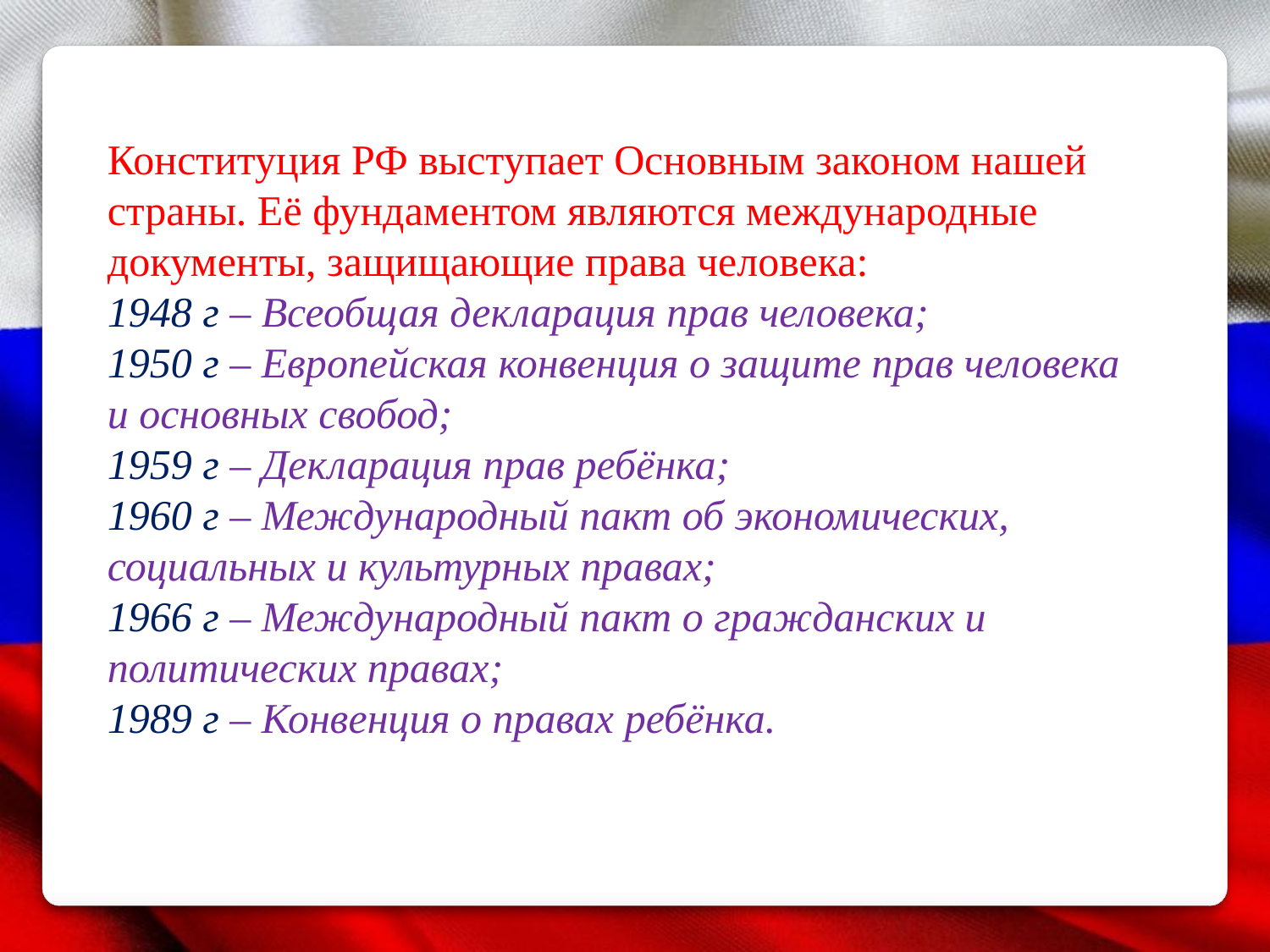

Конституция РФ выступает Основным законом нашей страны. Её фундаментом являются международные документы, защищающие права человека:
1948 г – Всеобщая декларация прав человека;
1950 г – Европейская конвенция о защите прав человека и основных свобод;
1959 г – Декларация прав ребёнка;
1960 г – Международный пакт об экономических, социальных и культурных правах;
1966 г – Международный пакт о гражданских и политических правах;
1989 г – Конвенция о правах ребёнка.